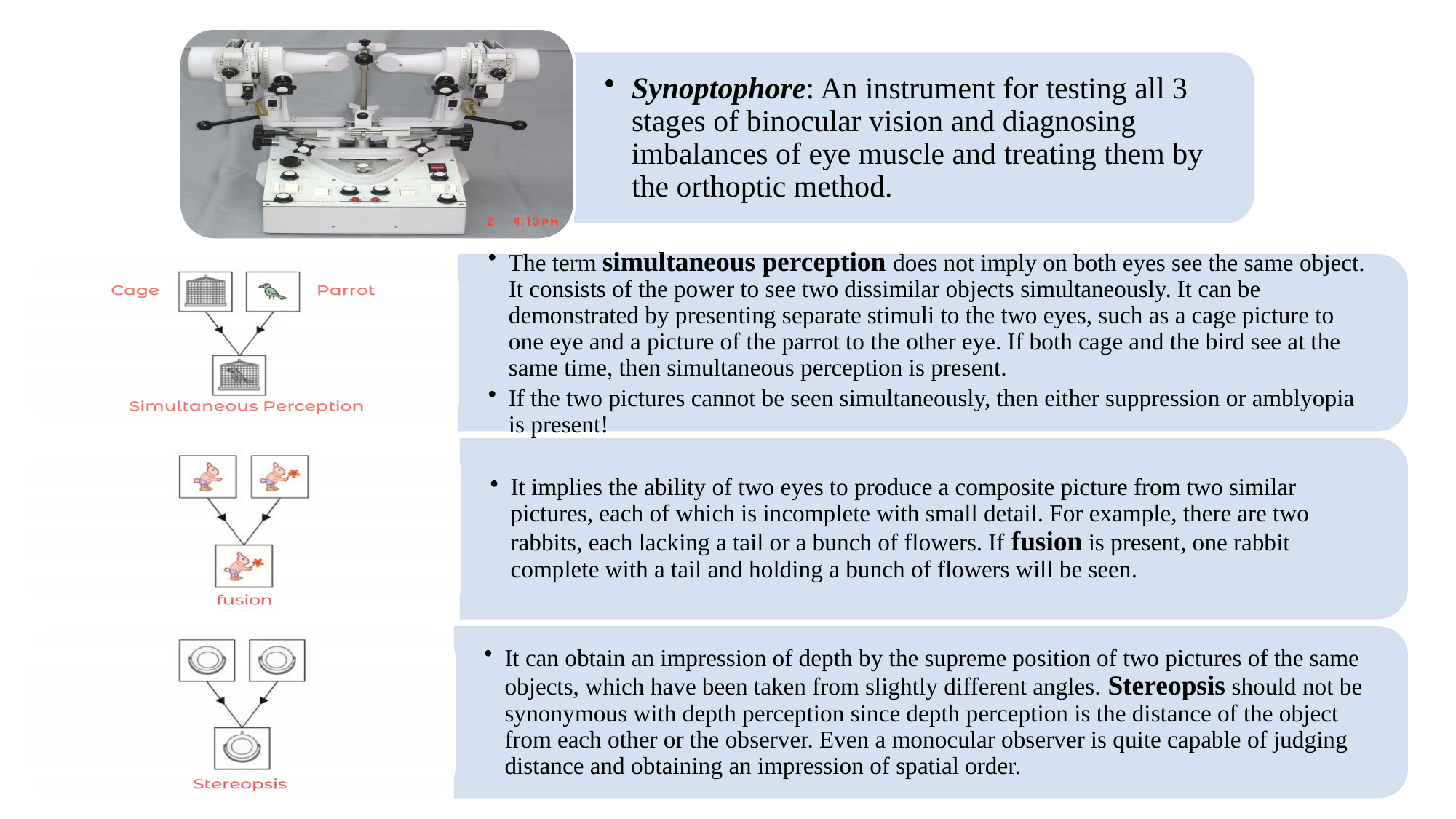

Synoptophore: An instrument for testing all 3 stages of binocular vision and diagnosing imbalances of eye muscle and treating them by the orthoptic method.

The term simultaneous perception does not imply on both eyes see the same object. It consists of the power to see two dissimilar objects simultaneously. It can be demonstrated by presenting separate stimuli to the two eyes, such as a cage picture to one eye and a picture of the parrot to the other eye. If both cage and the bird see at the same time, then simultaneous perception is present.
If the two pictures cannot be seen simultaneously, then either suppression or amblyopia is present!

It implies the ability of two eyes to produce a composite picture from two similar pictures, each of which is incomplete with small detail. For example, there are two rabbits, each lacking a tail or a bunch of flowers. If fusion is present, one rabbit complete with a tail and holding a bunch of flowers will be seen.

It can obtain an impression of depth by the supreme position of two pictures of the same objects, which have been taken from slightly different angles. Stereopsis should not be synonymous with depth perception since depth perception is the distance of the object from each other or the observer. Even a monocular observer is quite capable of judging distance and obtaining an impression of spatial order.